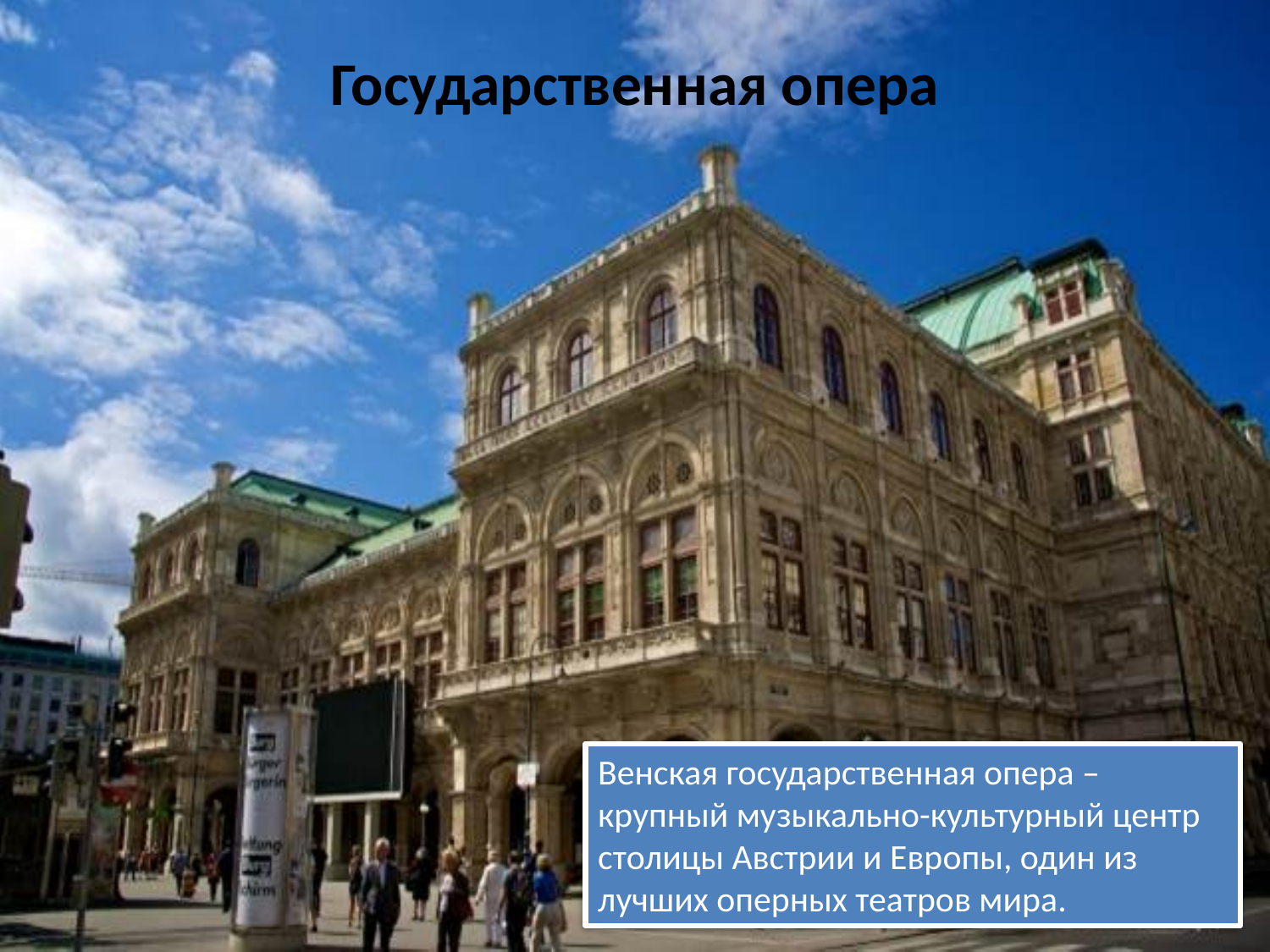

# Государственная опера
Венская государственная опера – крупный музыкально-культурный центр столицы Австрии и Европы, один из лучших оперных театров мира.